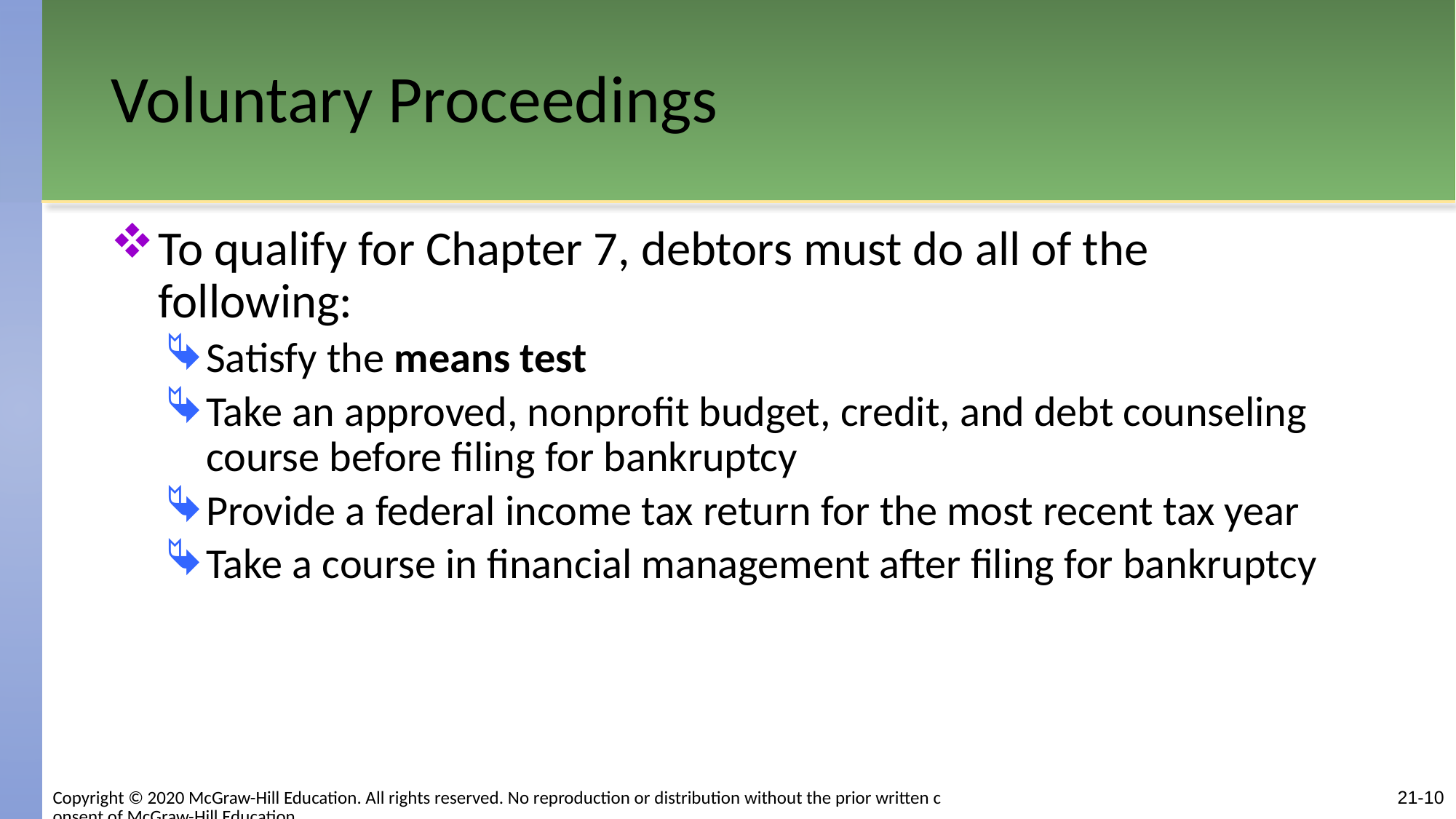

# Voluntary Proceedings
To qualify for Chapter 7, debtors must do all of the following:
Satisfy the means test
Take an approved, nonprofit budget, credit, and debt counseling course before filing for bankruptcy
Provide a federal income tax return for the most recent tax year
Take a course in financial management after filing for bankruptcy

21-10
Copyright © 2020 McGraw-Hill Education. All rights reserved. No reproduction or distribution without the prior written consent of McGraw-Hill Education.